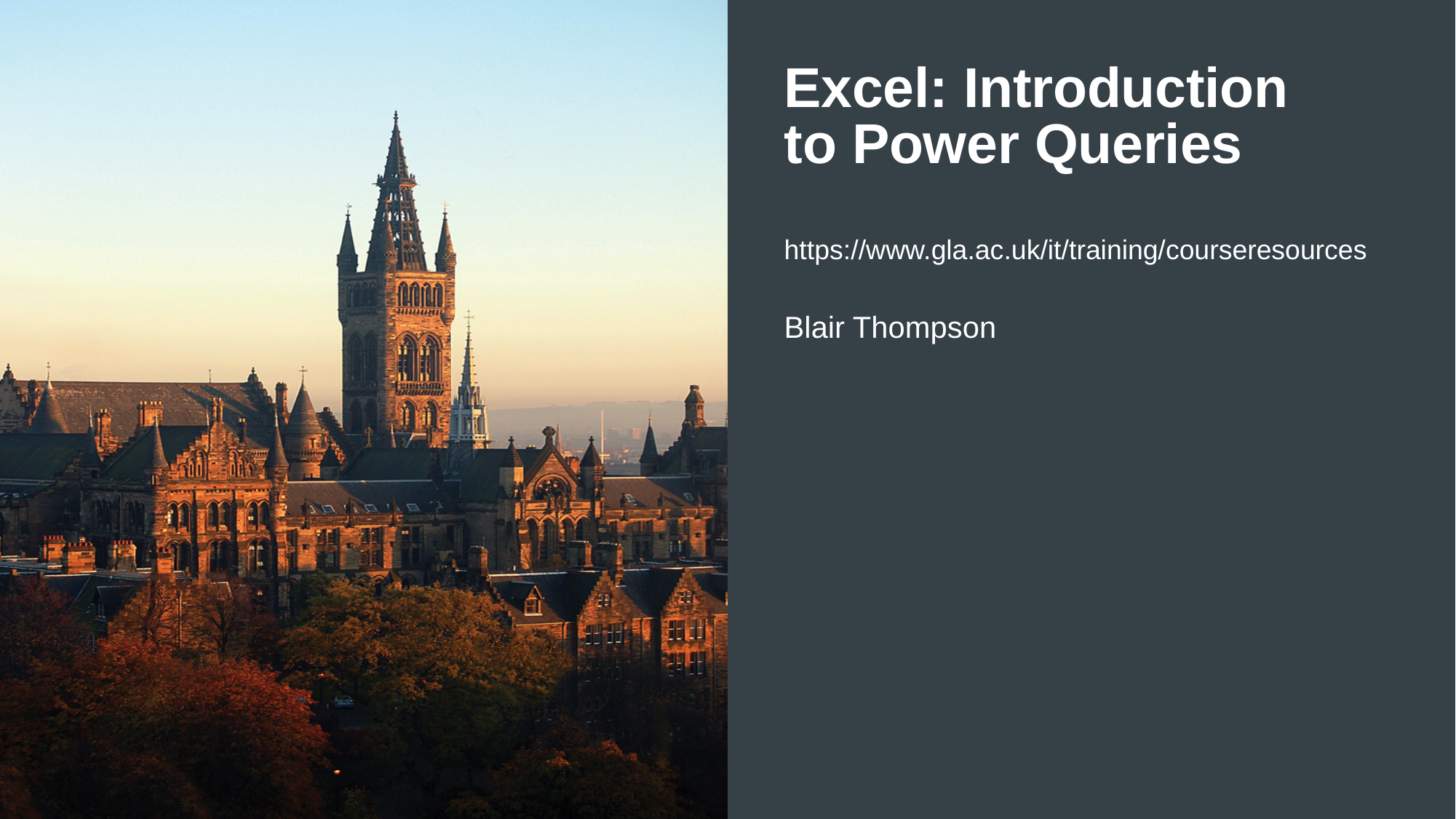

# Excel: Introduction to Power Queries
https://www.gla.ac.uk/it/training/courseresources

Blair Thompson